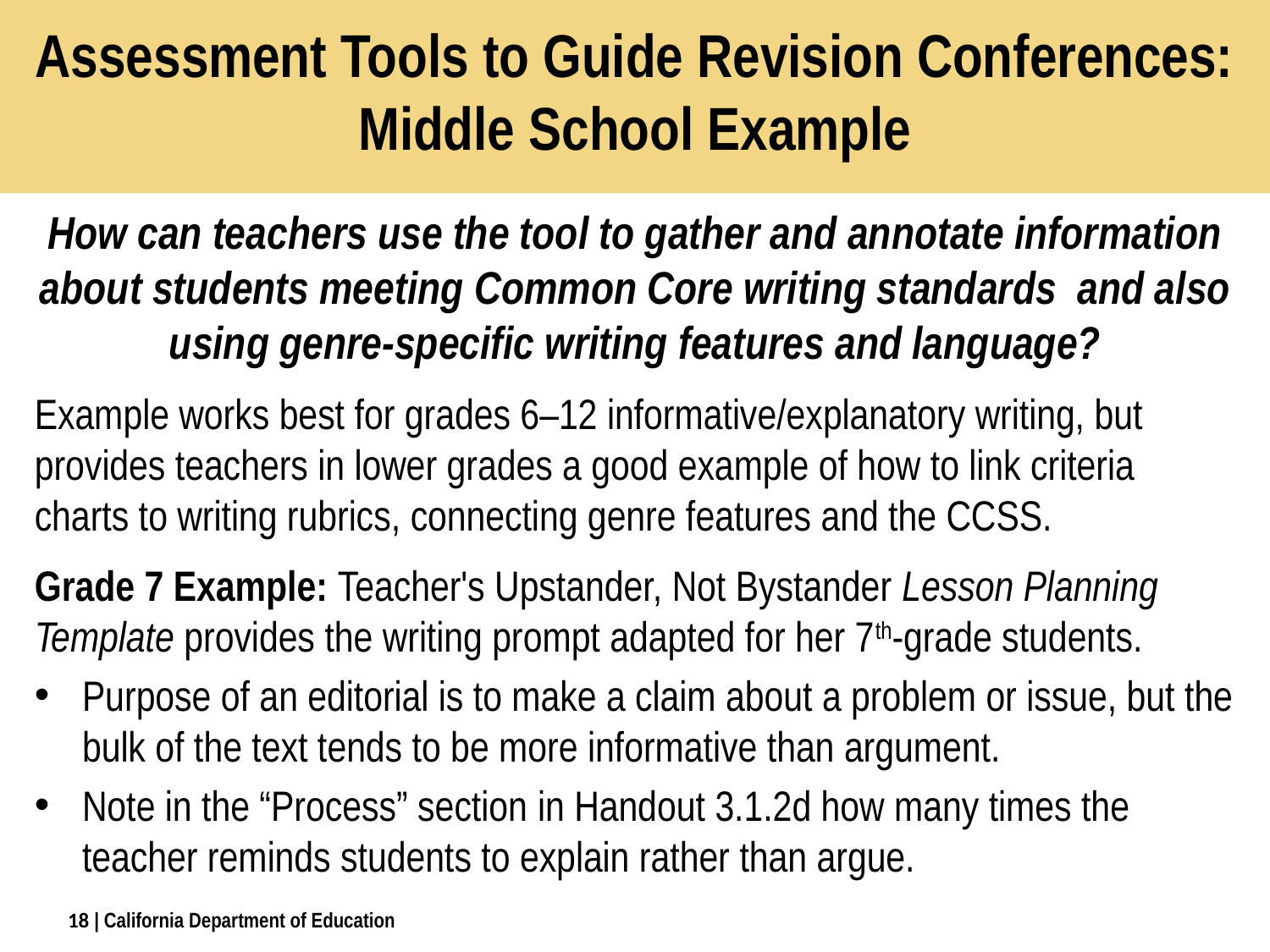

# Assessment Tools to Guide Revision Conferences: Middle School Example
How can teachers use the tool to gather and annotate information about students meeting Common Core writing standards  and also using genre-specific writing features and language?
Example works best for grades 6–12 informative/explanatory writing, but provides teachers in lower grades a good example of how to link criteria charts to writing rubrics, connecting genre features and the CCSS.
Grade 7 Example: Teacher's Upstander, Not Bystander Lesson Planning Template provides the writing prompt adapted for her 7th-grade students.
Purpose of an editorial is to make a claim about a problem or issue, but the bulk of the text tends to be more informative than argument.
Note in the “Process” section in Handout 3.1.2d how many times the teacher reminds students to explain rather than argue.
18
| California Department of Education